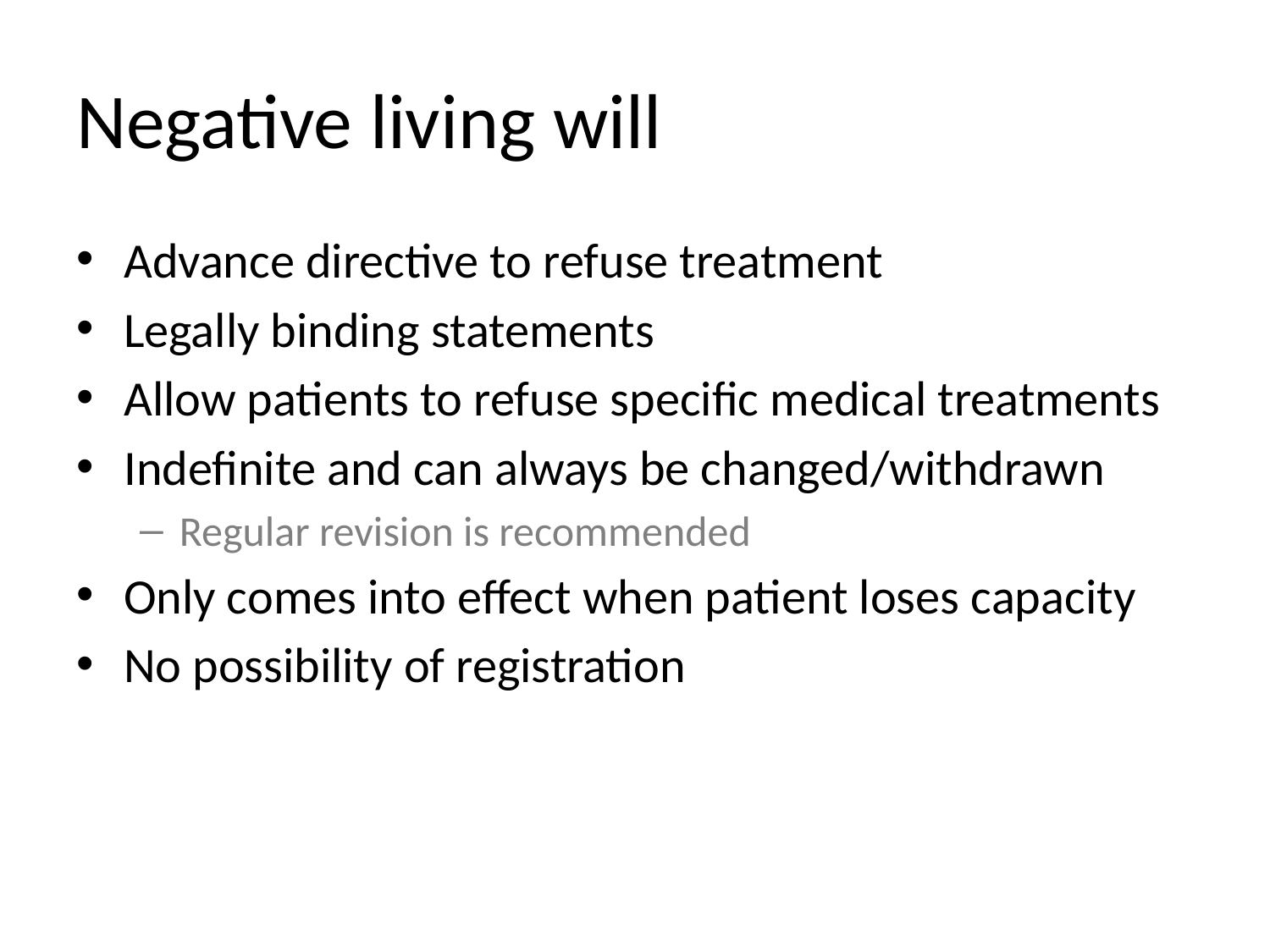

# Negative living will
Advance directive to refuse treatment
Legally binding statements
Allow patients to refuse specific medical treatments
Indefinite and can always be changed/withdrawn
Regular revision is recommended
Only comes into effect when patient loses capacity
No possibility of registration